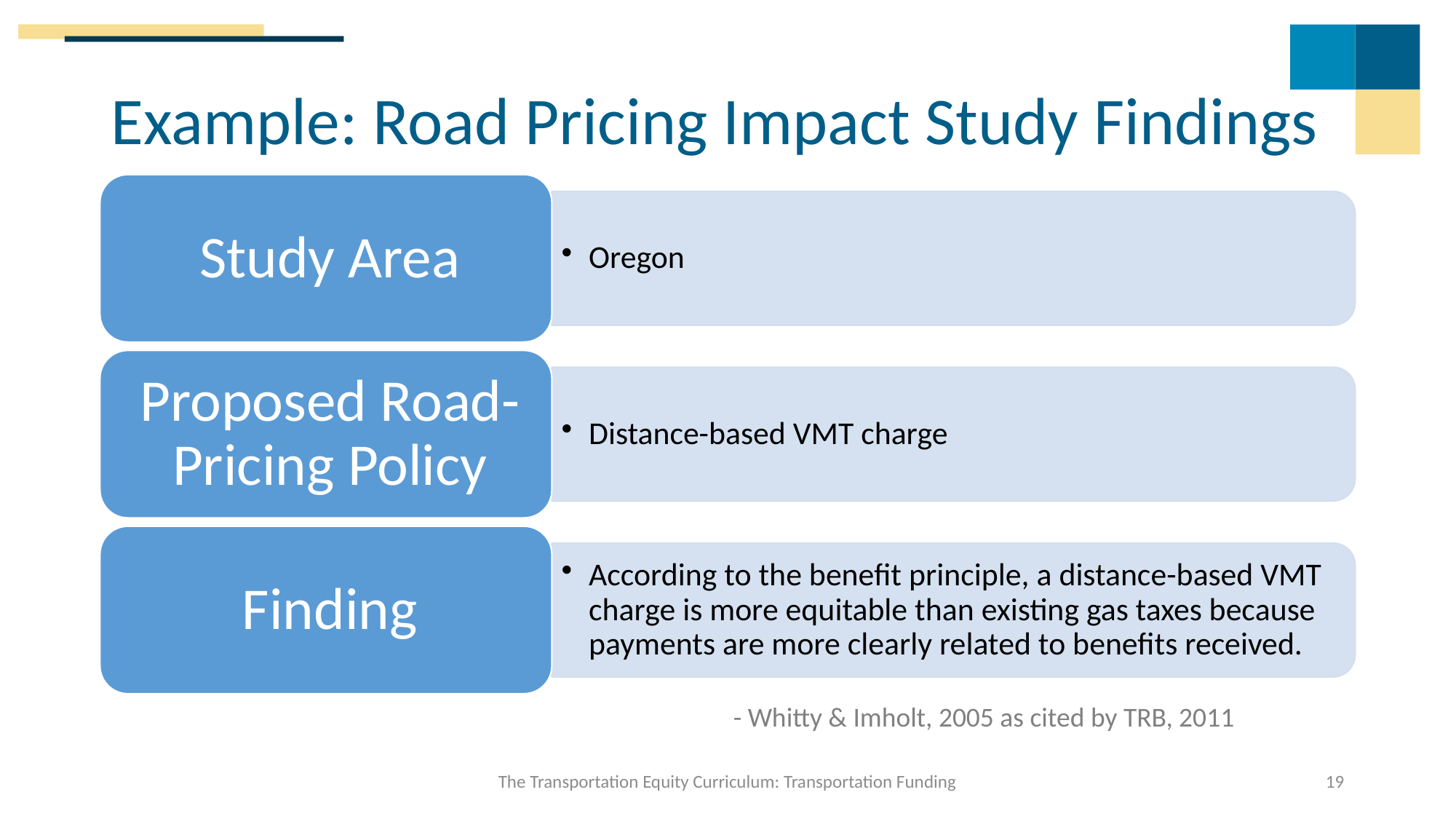

# Example: Road Pricing Impact Study Findings
Oregon
Study Area
Distance-based VMT charge
Proposed Road-Pricing Policy
According to the benefit principle, a distance-based VMT charge is more equitable than existing gas taxes because payments are more clearly related to benefits received.
Finding
- Whitty & Imholt, 2005 as cited by TRB, 2011
The Transportation Equity Curriculum: Transportation Funding
19